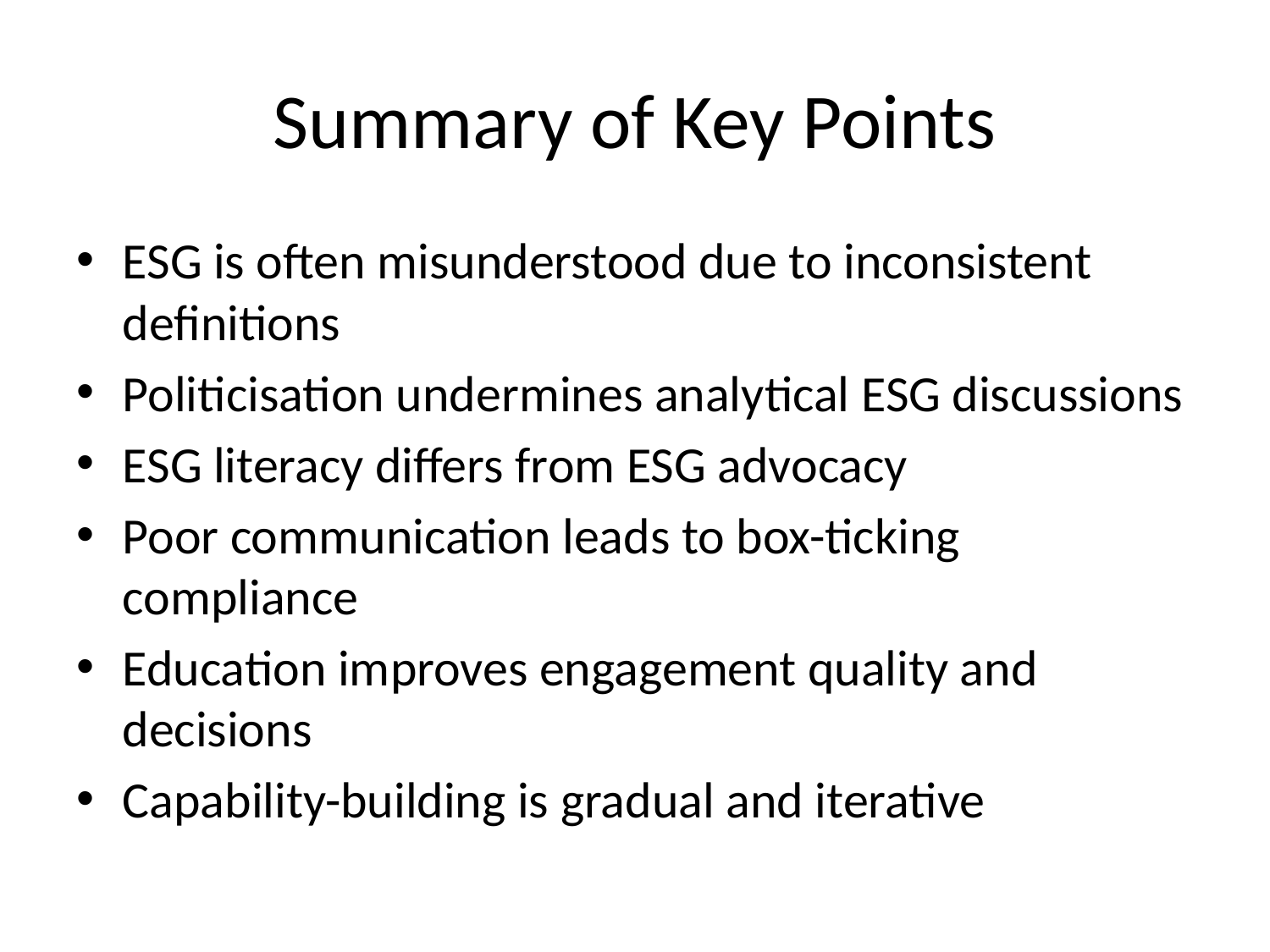

# Summary of Key Points
ESG is often misunderstood due to inconsistent definitions
Politicisation undermines analytical ESG discussions
ESG literacy differs from ESG advocacy
Poor communication leads to box-ticking compliance
Education improves engagement quality and decisions
Capability-building is gradual and iterative